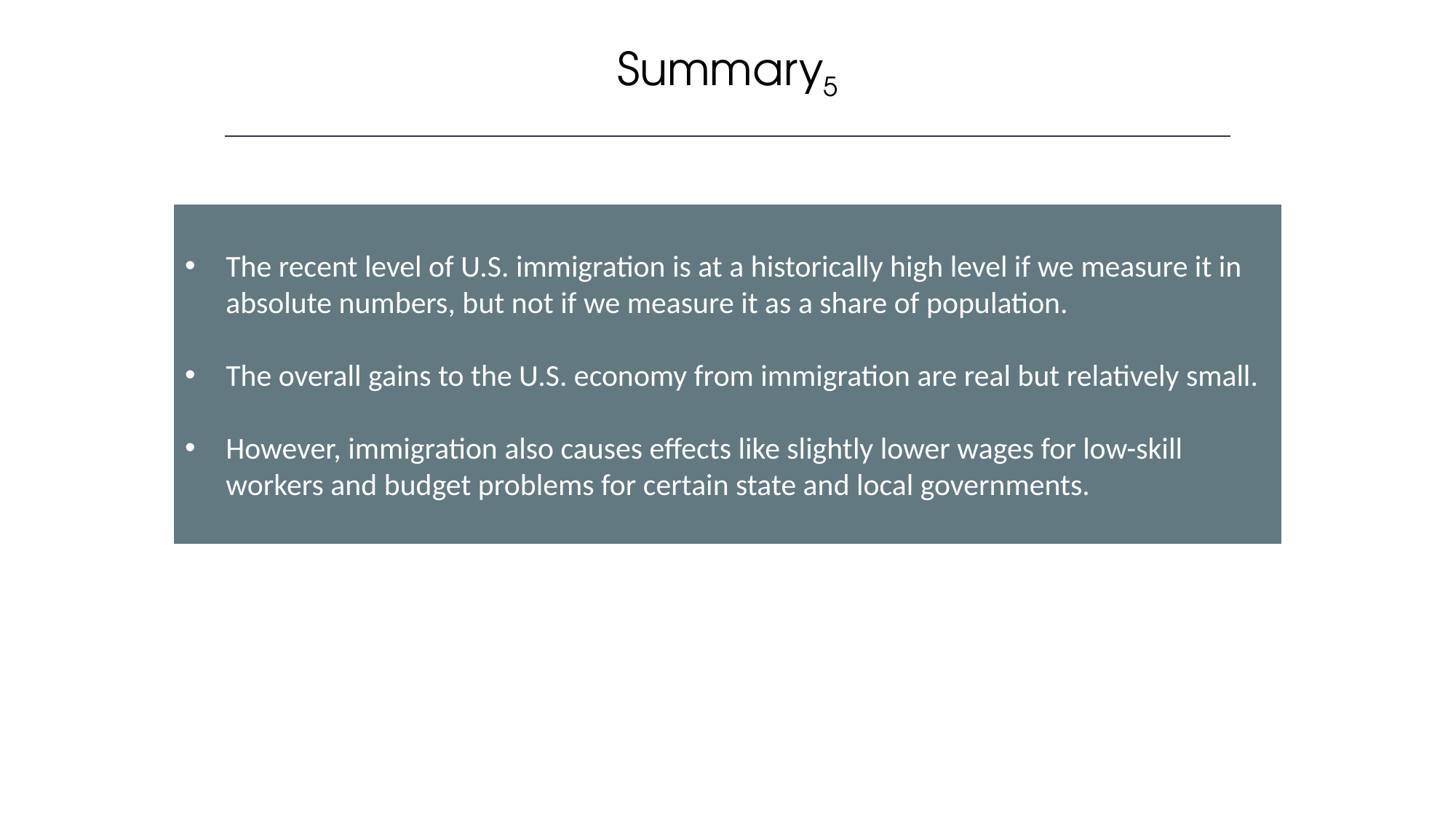

Summary5

The recent level of U.S. immigration is at a historically high level if we measure it in absolute numbers, but not if we measure it as a share of population.

The overall gains to the U.S. economy from immigration are real but relatively small.

However, immigration also causes effects like slightly lower wages for low-skill workers and budget problems for certain state and local governments.